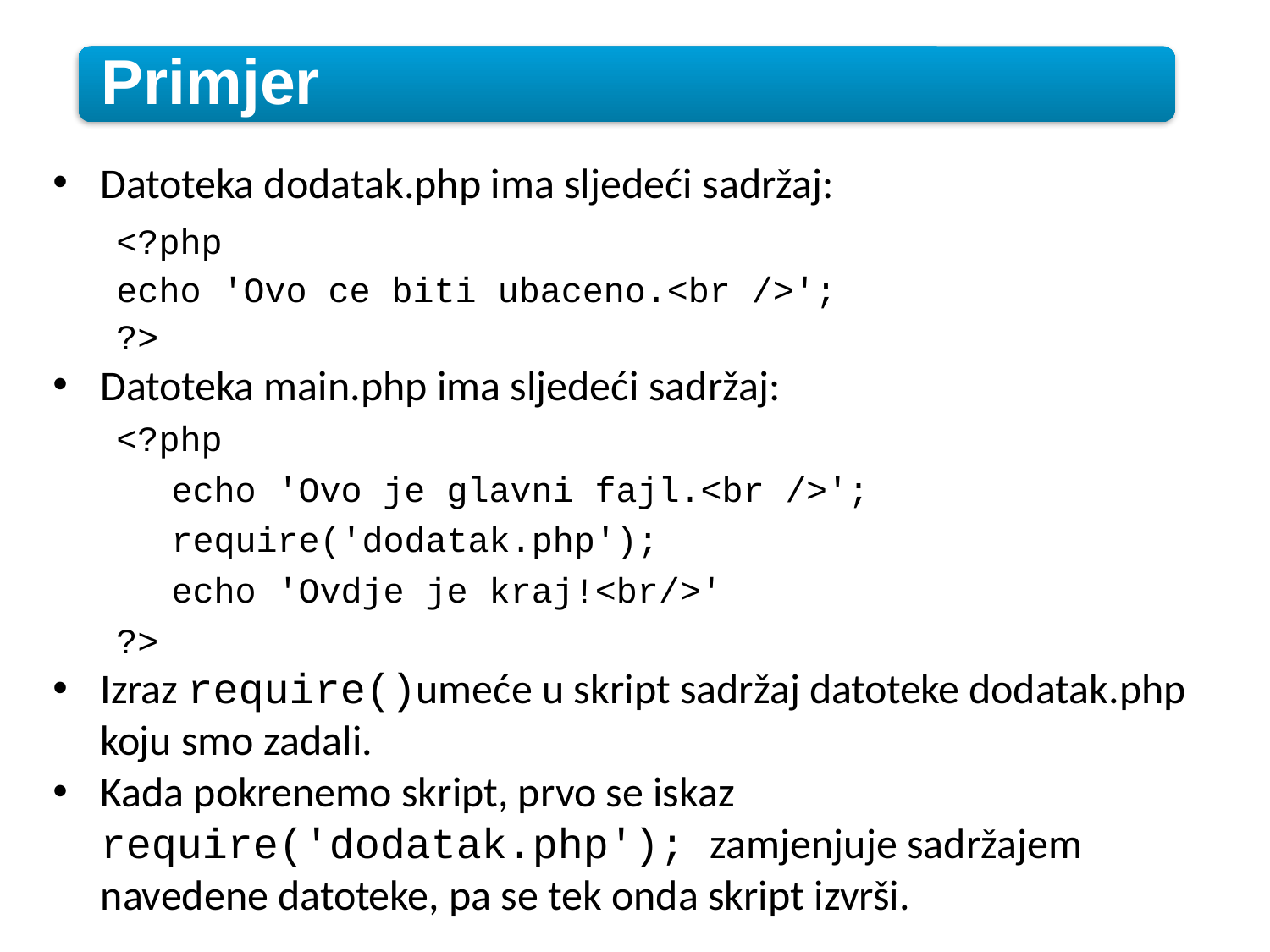

Primjer
Datoteka dodatak.php ima sljedeći sadržaj:
<?php
echo 'Ovo ce biti ubaceno.<br />';
?>
Datoteka main.php ima sljedeći sadržaj:
<?php
echo 'Ovo je glavni fajl.<br />';
require('dodatak.php');
echo 'Ovdje je kraj!<br/>'
?>
Izraz require()umeće u skript sadržaj datoteke dodatak.php koju smo zadali.
Kada pokrenemo skript, prvo se iskaz require('dodatak.php'); zamjenjuje sadržajem  navedene datoteke, pa se tek onda skript izvrši.
4